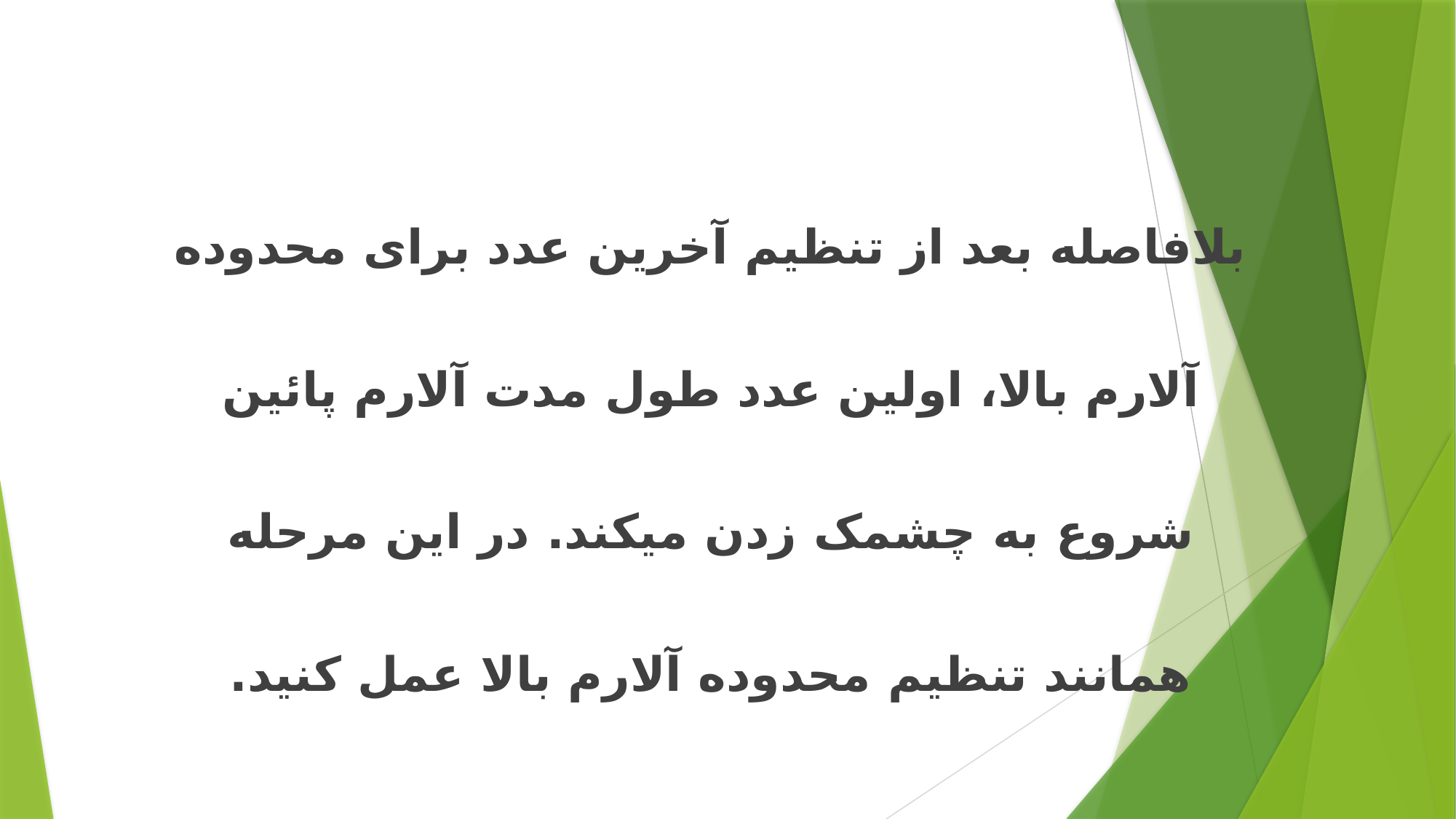

بلافاصله بعد از تنظیم آخرین عدد برای محدوده آلارم بالا، اولین عدد طول مدت آلارم پائین شروع به چشمک زدن می­کند. در این مرحله همانند تنظیم محدوده آلارم بالا عمل کنید.